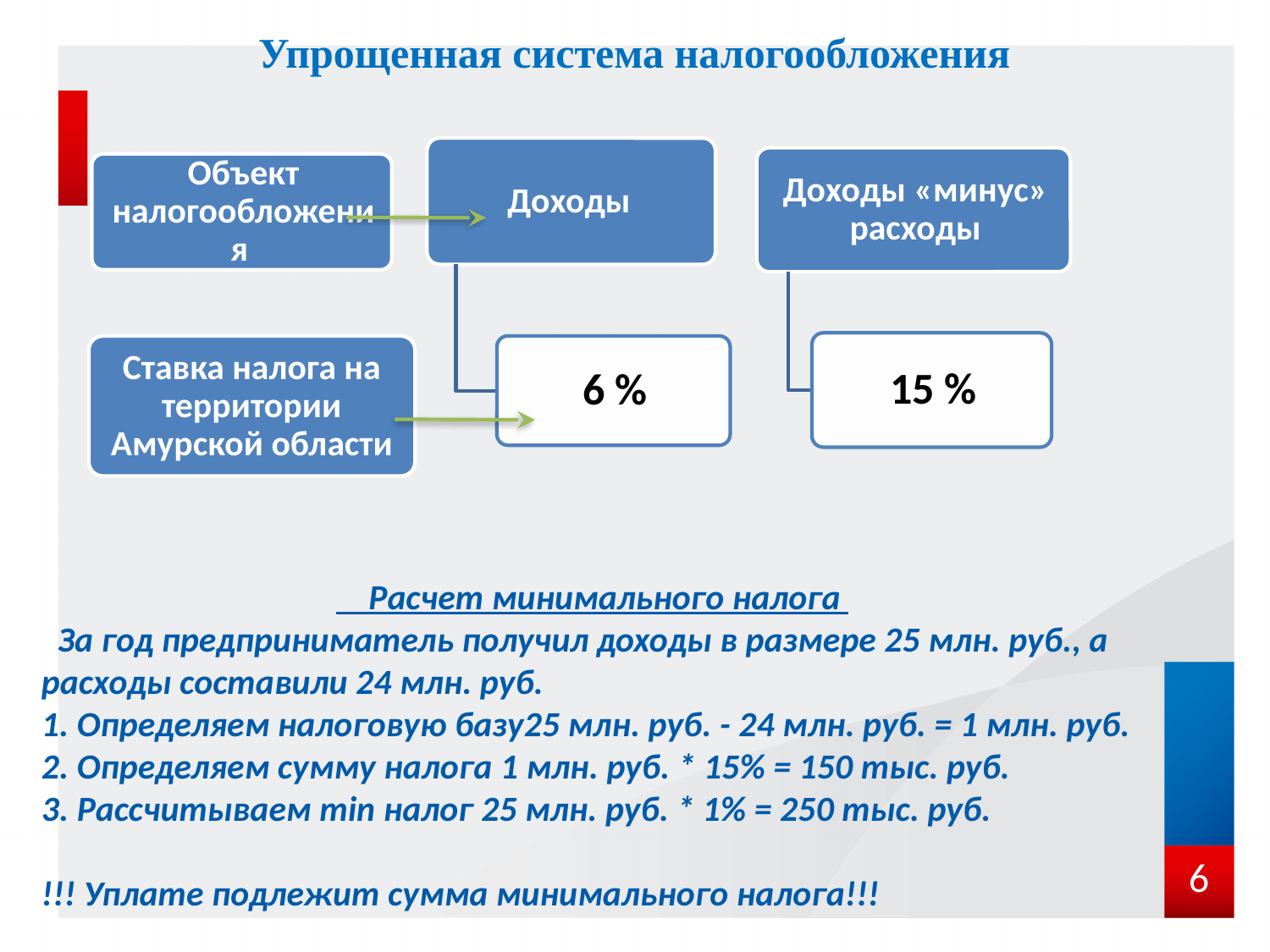

# Упрощенная система налогообложения
Доходы
6 %
Доходы «минус» расходы
15 %
Объект налогообложения

Ставка налога на территории Амурской области
    Расчет минимального налога
  За год предприниматель получил доходы в размере 25 млн. руб., а расходы составили 24 млн. руб.
1. Определяем налоговую базу25 млн. руб. - 24 млн. руб. = 1 млн. руб.
2. Определяем сумму налога 1 млн. руб. * 15% = 150 тыс. руб.
3. Рассчитываем min налог 25 млн. руб. * 1% = 250 тыс. руб.

!!! Уплате подлежит сумма минимального налога!!!
6